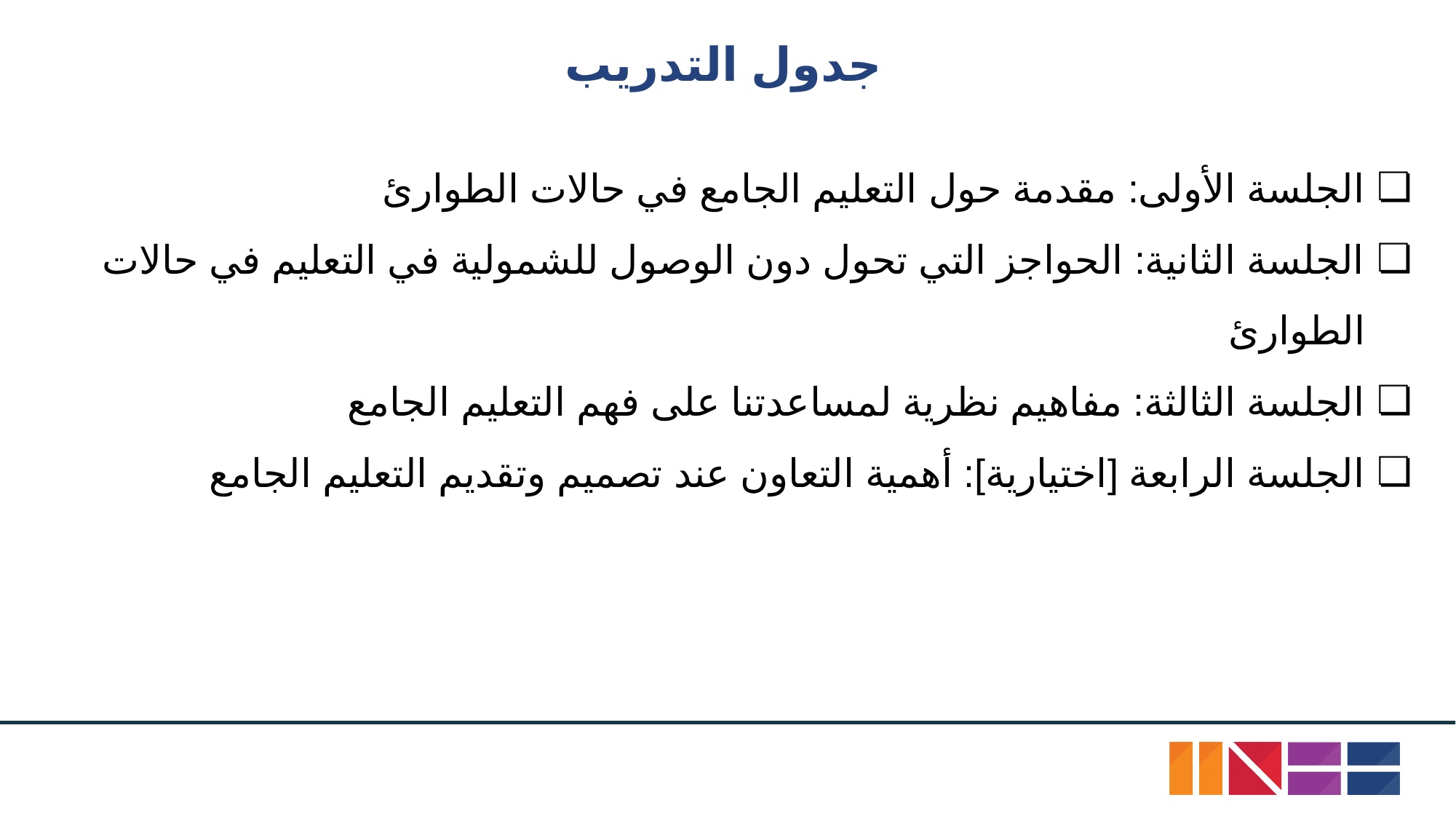

# جدول التدريب
الجلسة الأولى: مقدمة حول التعليم الجامع في حالات الطوارئ
الجلسة الثانية: الحواجز التي تحول دون الوصول للشمولية في التعليم في حالات الطوارئ
الجلسة الثالثة: مفاهيم نظرية لمساعدتنا على فهم التعليم الجامع
الجلسة الرابعة [اختيارية]: أهمية التعاون عند تصميم وتقديم التعليم الجامع